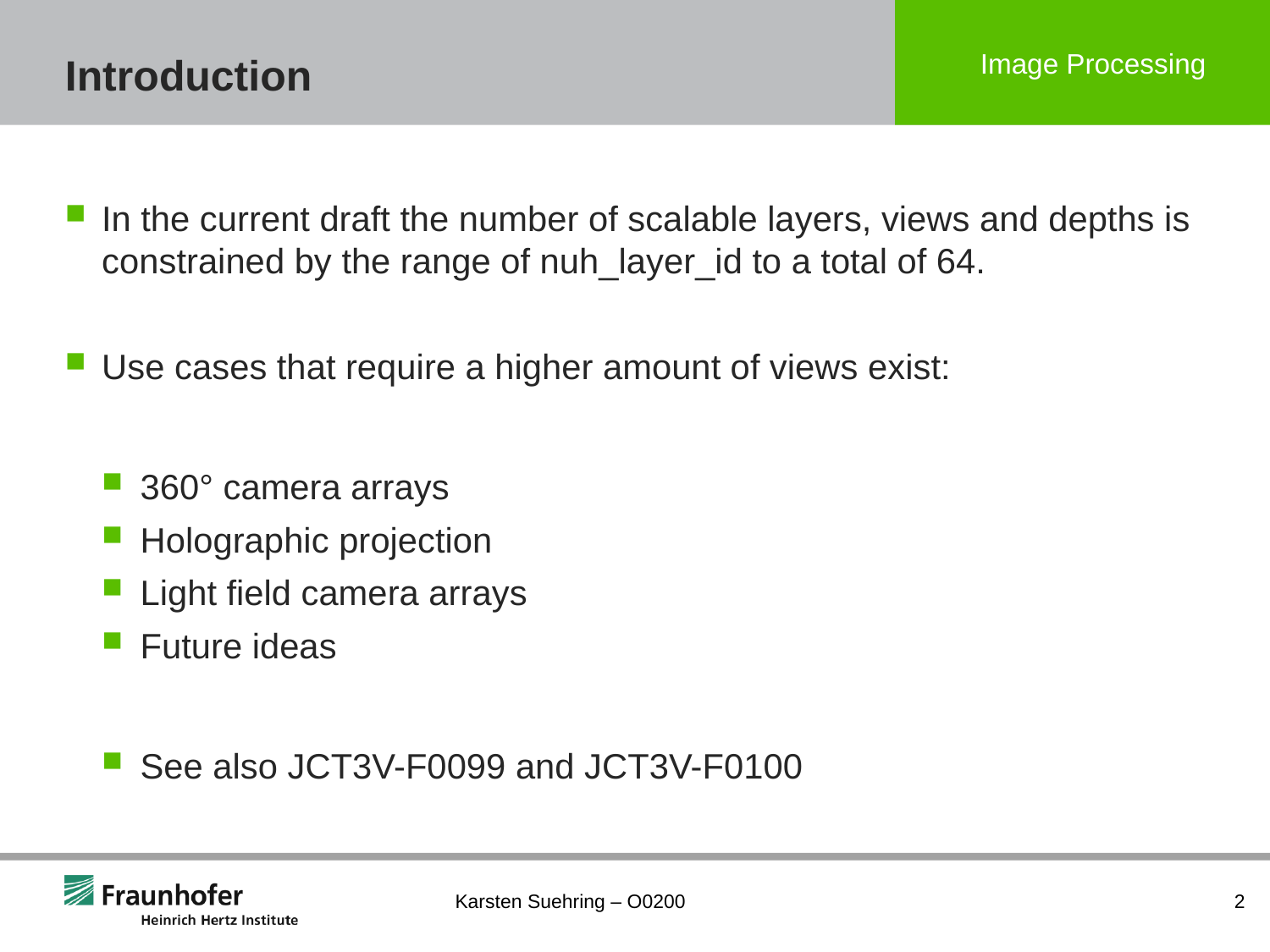

# Introduction
In the current draft the number of scalable layers, views and depths is constrained by the range of nuh_layer_id to a total of 64.

Use cases that require a higher amount of views exist:

360° camera arrays
Holographic projection
Light field camera arrays
Future ideas

See also JCT3V-F0099 and JCT3V-F0100
Karsten Suehring – O0200
2